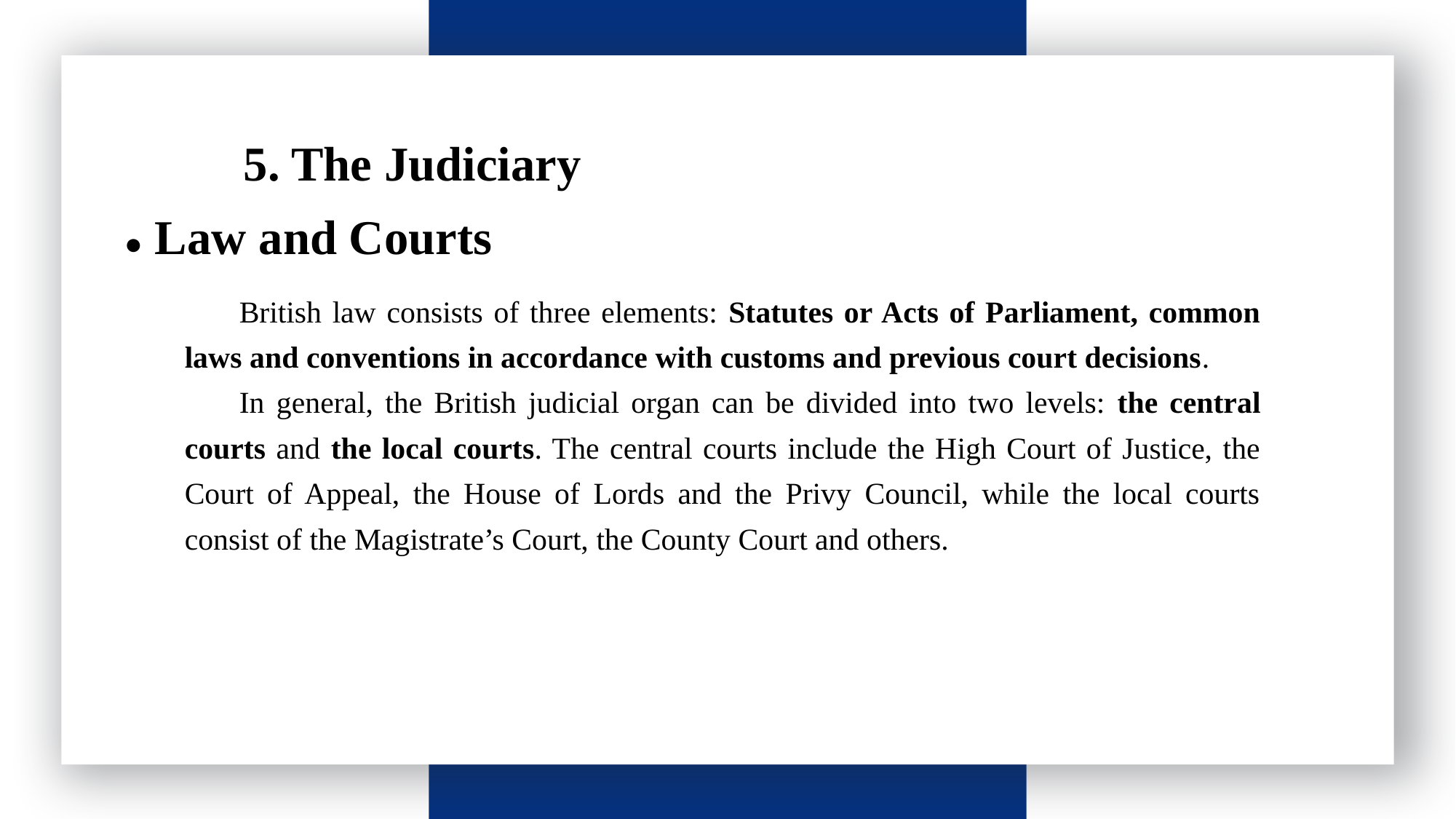

5. The Judiciary
# ● Law and Courts
British law consists of three elements: Statutes or Acts of Parliament, common laws and conventions in accordance with customs and previous court decisions.
In general, the British judicial organ can be divided into two levels: the central courts and the local courts. The central courts include the High Court of Justice, the Court of Appeal, the House of Lords and the Privy Council, while the local courts consist of the Magistrate’s Court, the County Court and others.